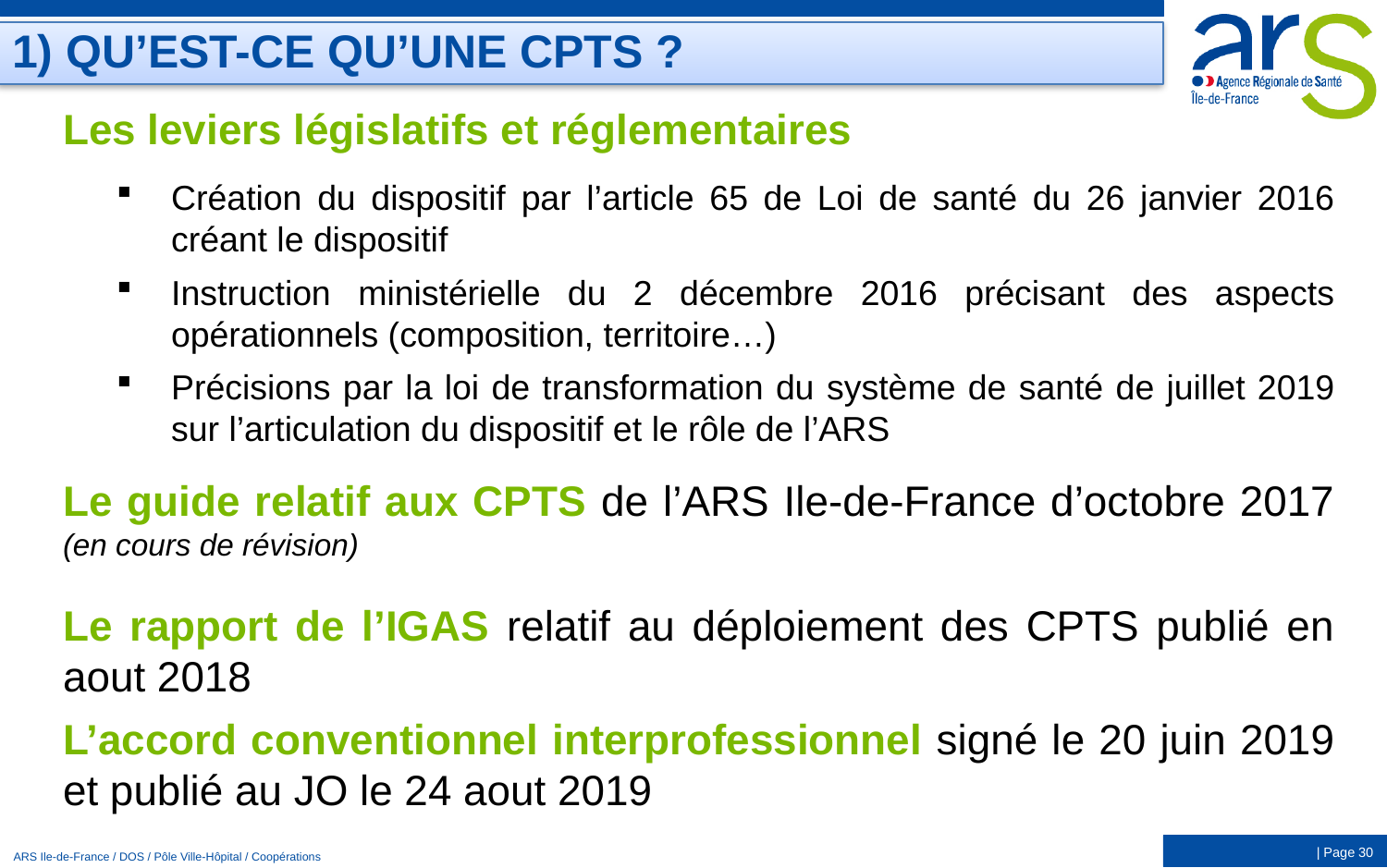

# 1) QU’EST-CE QU’UNE CPTS ?
Les leviers législatifs et réglementaires
Création du dispositif par l’article 65 de Loi de santé du 26 janvier 2016 créant le dispositif
Instruction ministérielle du 2 décembre 2016 précisant des aspects opérationnels (composition, territoire…)
Précisions par la loi de transformation du système de santé de juillet 2019 sur l’articulation du dispositif et le rôle de l’ARS

Le guide relatif aux CPTS de l’ARS Ile-de-France d’octobre 2017 (en cours de révision)

Le rapport de l’IGAS relatif au déploiement des CPTS publié en aout 2018
L’accord conventionnel interprofessionnel signé le 20 juin 2019 et publié au JO le 24 aout 2019